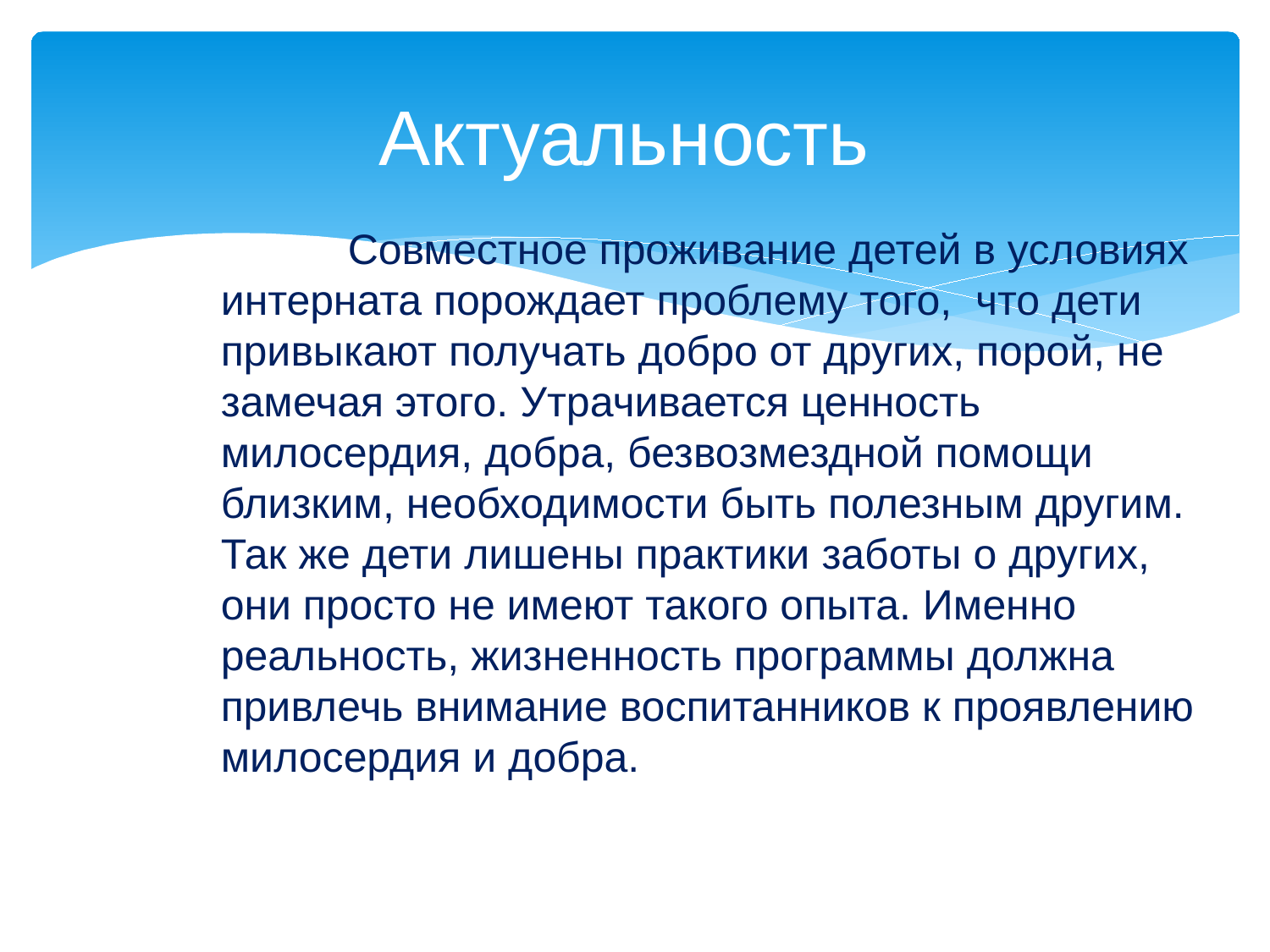

# Актуальность
	Совместное проживание детей в условиях интерната порождает проблему того,  что дети привыкают получать добро от других, порой, не замечая этого. Утрачивается ценность милосердия, добра, безвозмездной помощи близким, необходимости быть полезным другим. Так же дети лишены практики заботы о других, они просто не имеют такого опыта. Именно реальность, жизненность программы должна привлечь внимание воспитанников к проявлению милосердия и добра.